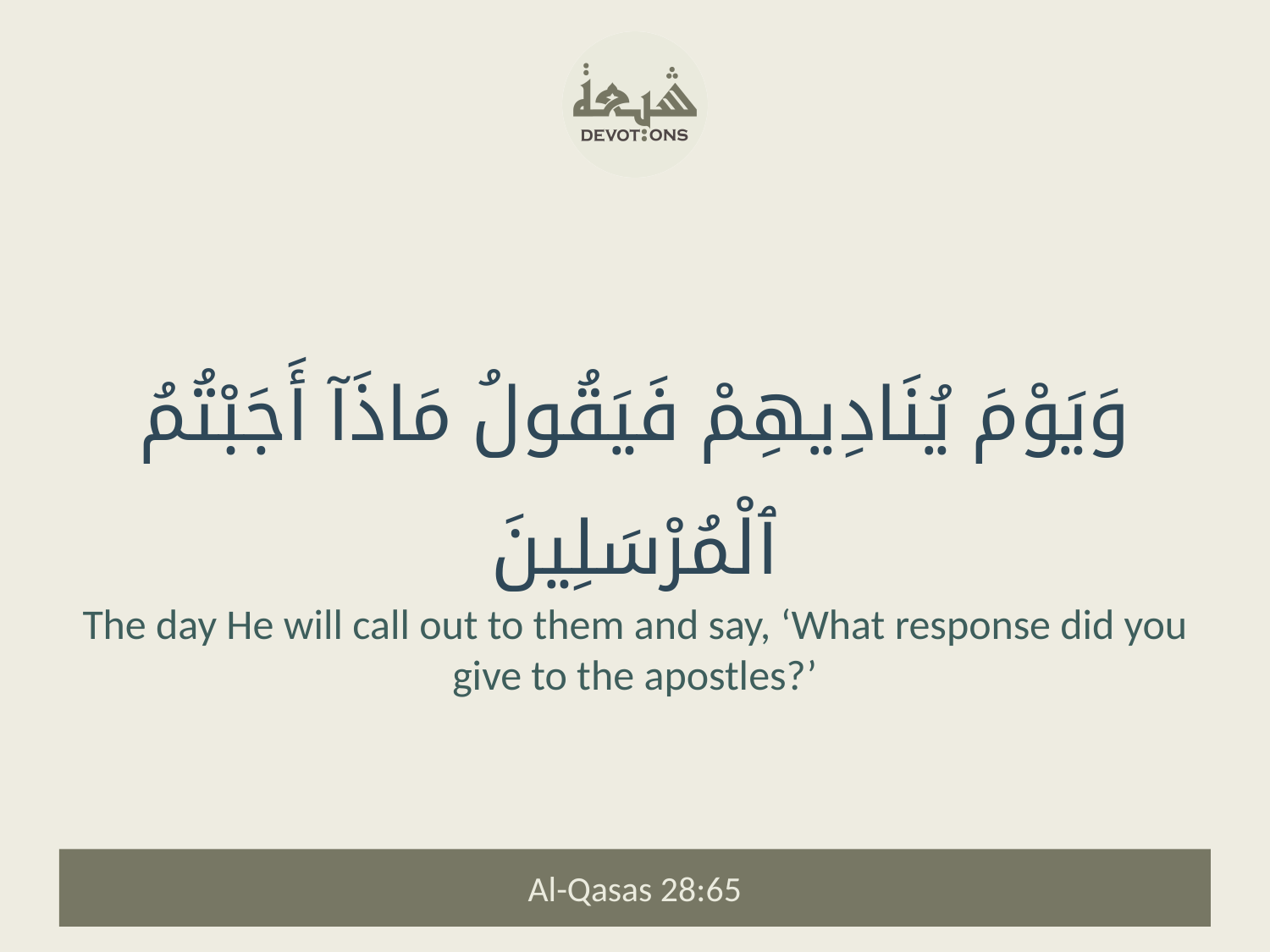

وَيَوْمَ يُنَادِيهِمْ فَيَقُولُ مَاذَآ أَجَبْتُمُ ٱلْمُرْسَلِينَ
The day He will call out to them and say, ‘What response did you give to the apostles?’
Al-Qasas 28:65